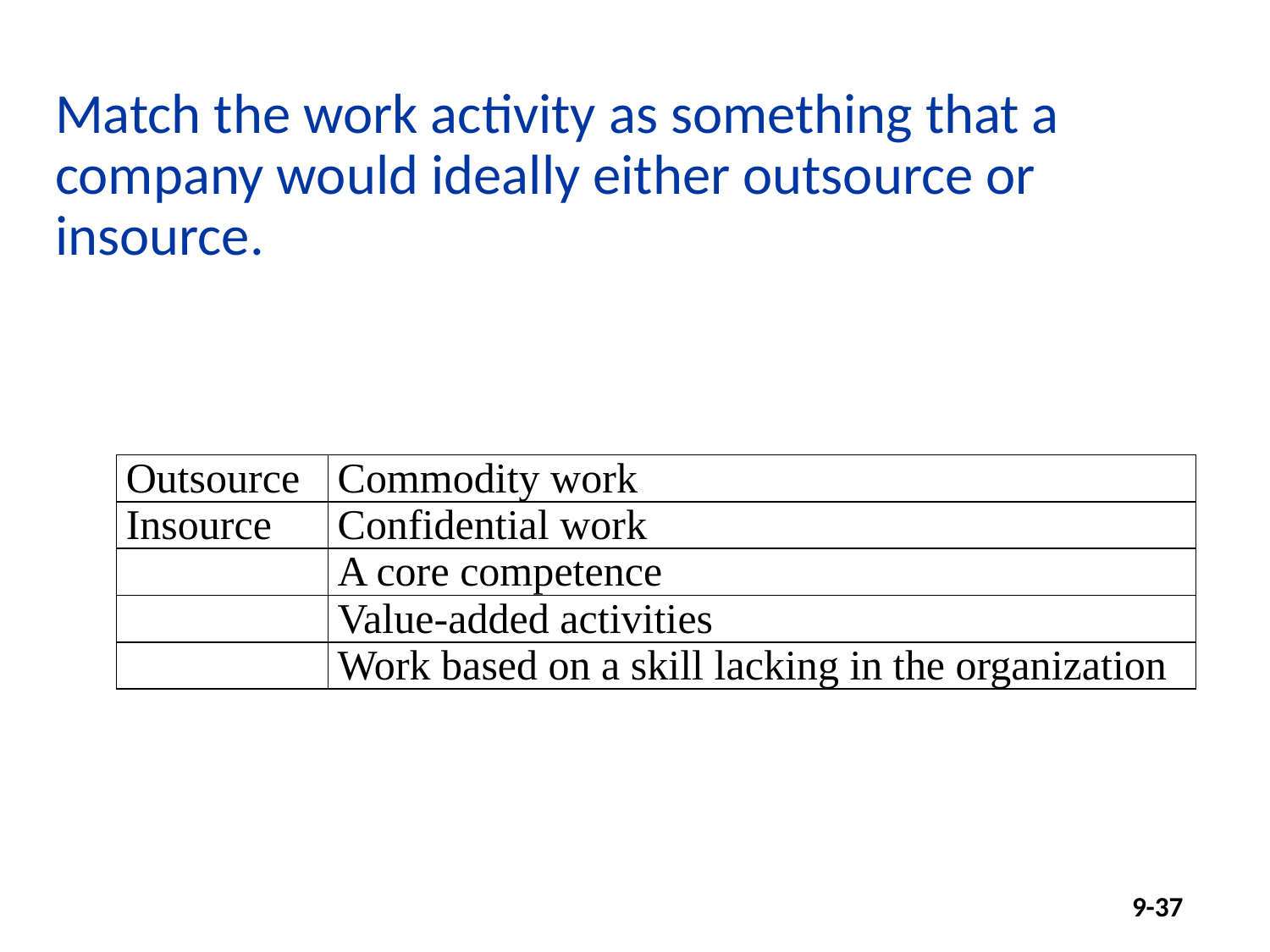

Match the work activity as something that a company would ideally either outsource or insource.
| Outsource | Commodity work |
| --- | --- |
| Insource | Confidential work |
|  | A core competence |
|  | Value-added activities |
|  | Work based on a skill lacking in the organization |